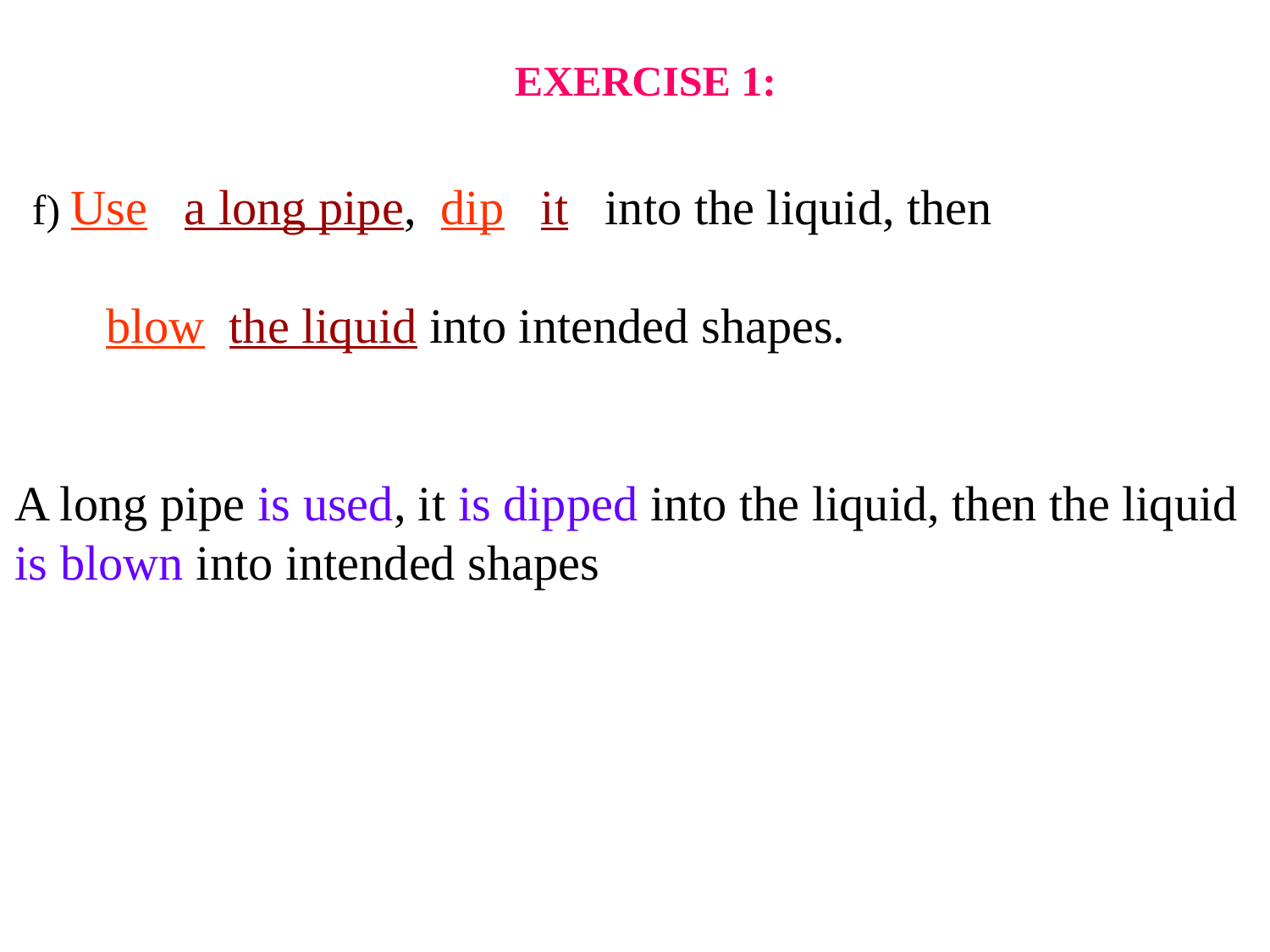

EXERCISE 1:
f) Use   a long pipe,  dip   it   into the liquid, then

      blow  the liquid into intended shapes.
A long pipe is used, it is dipped into the liquid, then the liquid is blown into intended shapes